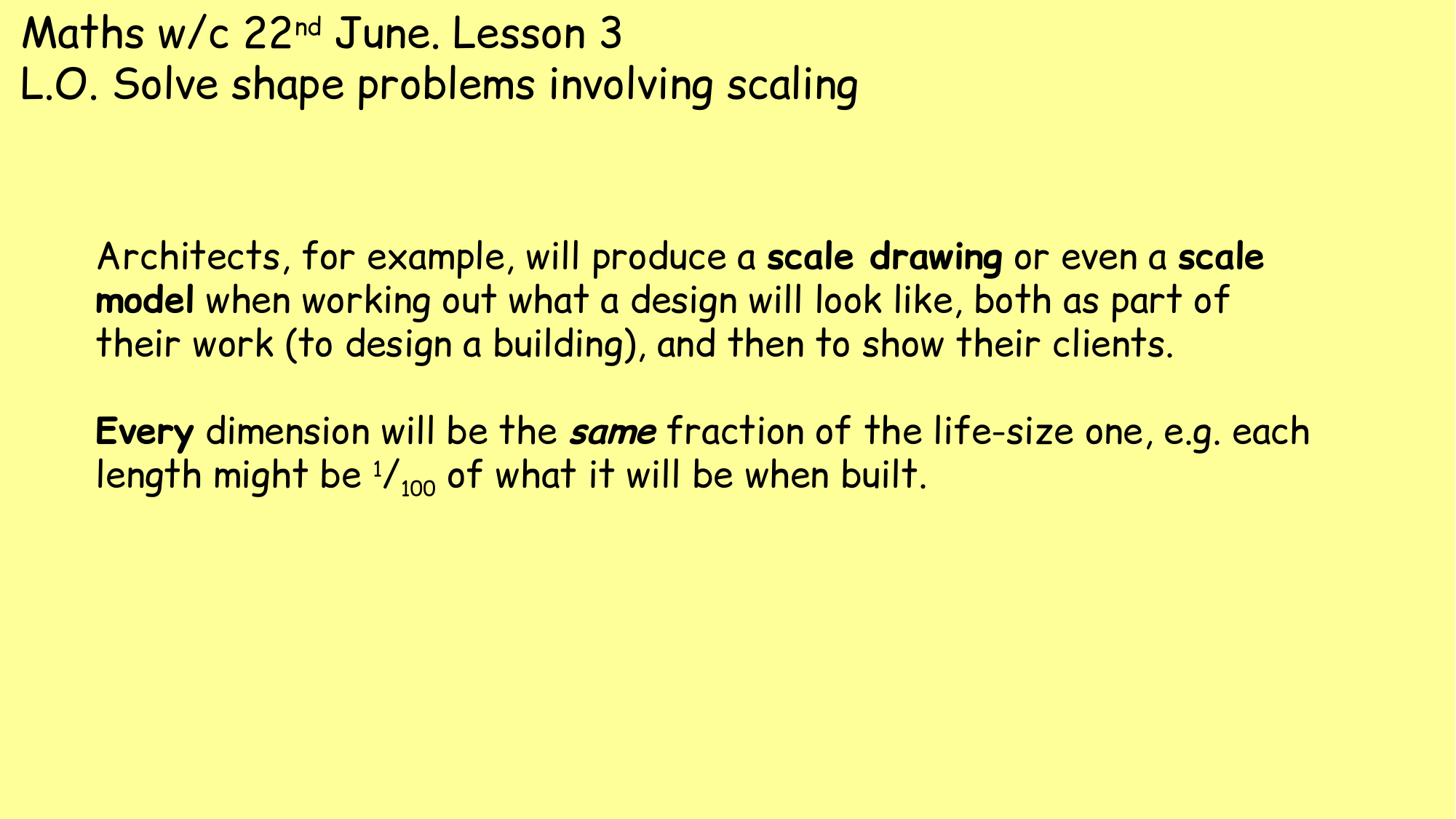

Maths w/c 22nd June. Lesson 3
L.O. Solve shape problems involving scaling
Architects, for example, will produce a scale drawing or even a scale model when working out what a design will look like, both as part of their work (to design a building), and then to show their clients.

Every dimension will be the same fraction of the life-size one, e.g. each length might be 1/100 of what it will be when built.